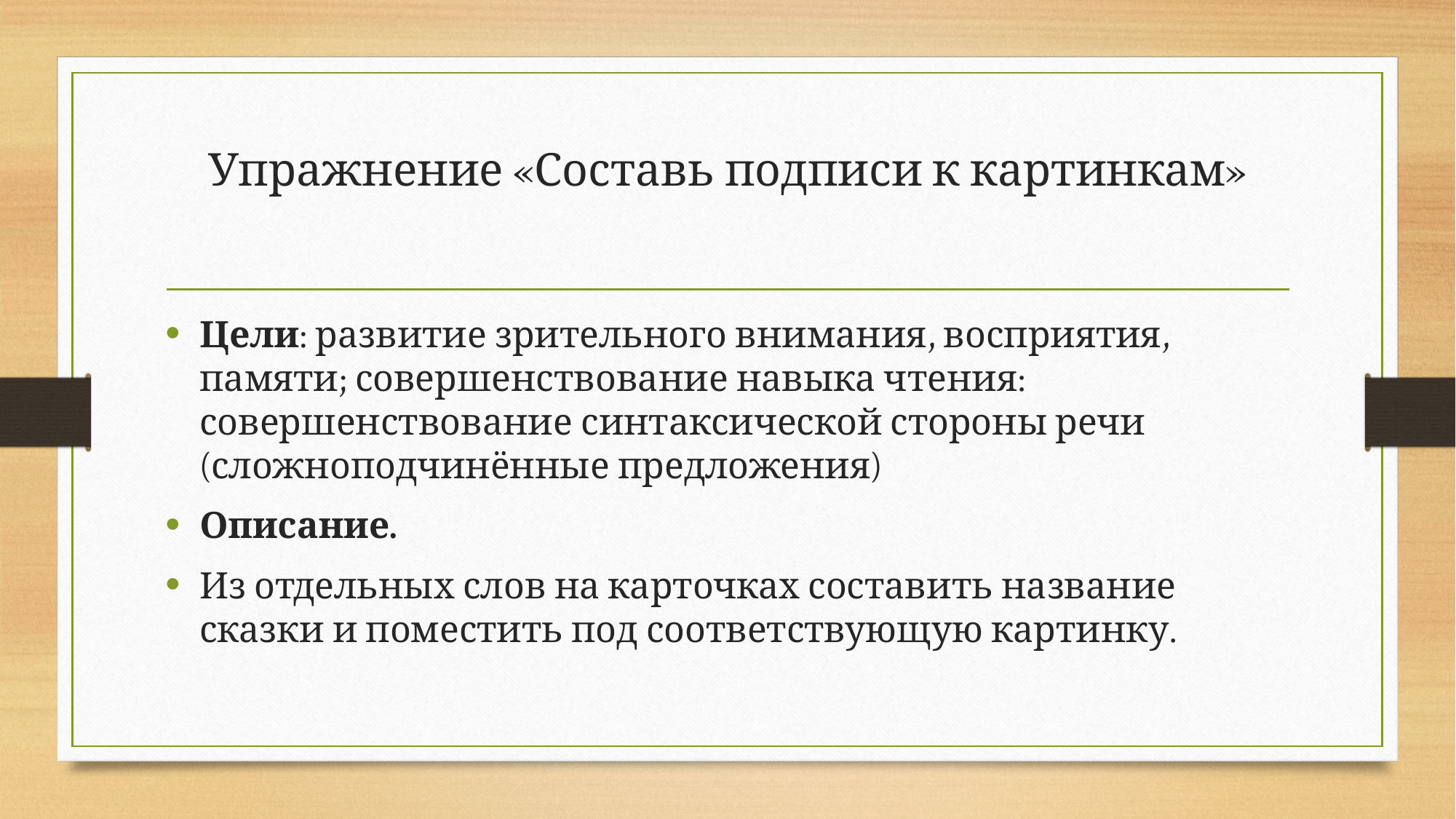

# Упражнение «Составь подписи к картинкам»
Цели: развитие зрительного внимания, восприятия, памяти; совершенствование навыка чтения: совершенствование синтаксической стороны речи (сложноподчинённые предложения)
Описание.
Из отдельных слов на карточках составить название сказки и поместить под соответствующую картинку.